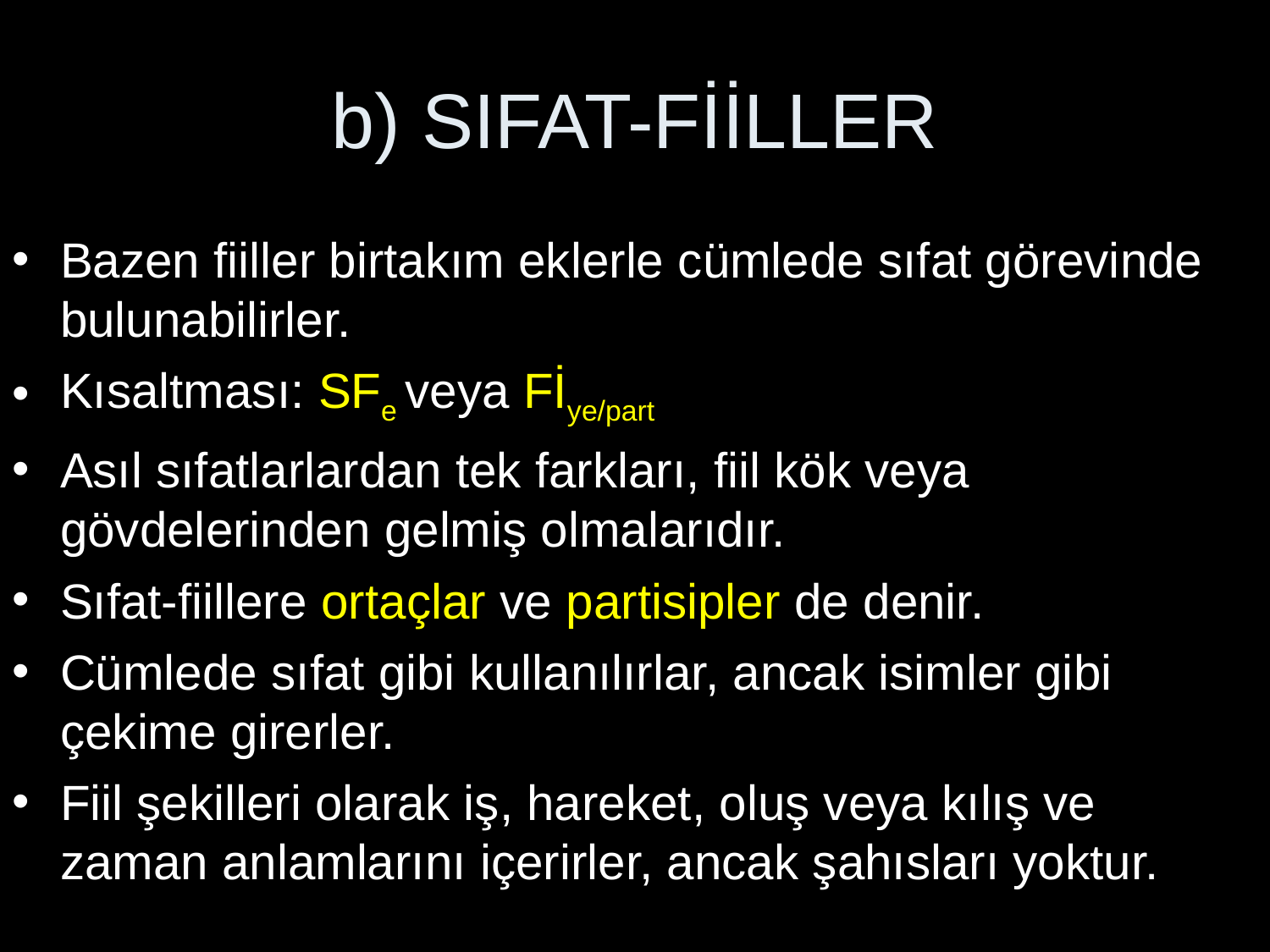

# b) SIFAT-FİİLLER
Bazen fiiller birtakım eklerle cümlede sıfat görevinde bulunabilirler.
Kısaltması: SFe veya Fİye/part
Asıl sıfatlarlardan tek farkları, fiil kök veya gövdelerinden gelmiş olmalarıdır.
Sıfat-fiillere ortaçlar ve partisipler de denir.
Cümlede sıfat gibi kullanılırlar, ancak isimler gibi çekime girerler.
Fiil şekilleri olarak iş, hareket, oluş veya kılış ve zaman anlamlarını içerirler, ancak şahısları yoktur.